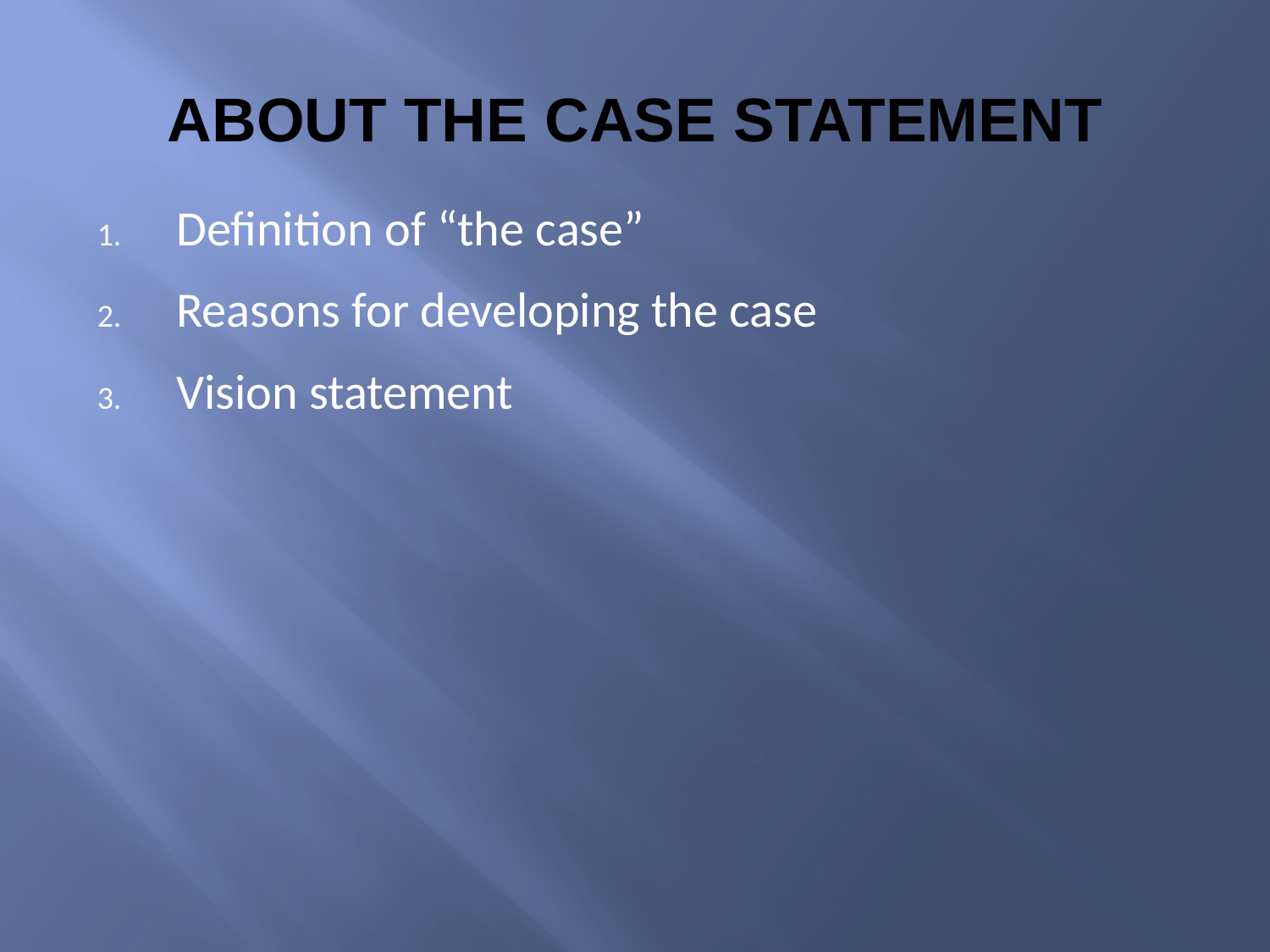

# ABOUT THE CASE STATEMENT
Definition of “the case”

Reasons for developing the case

Vision statement